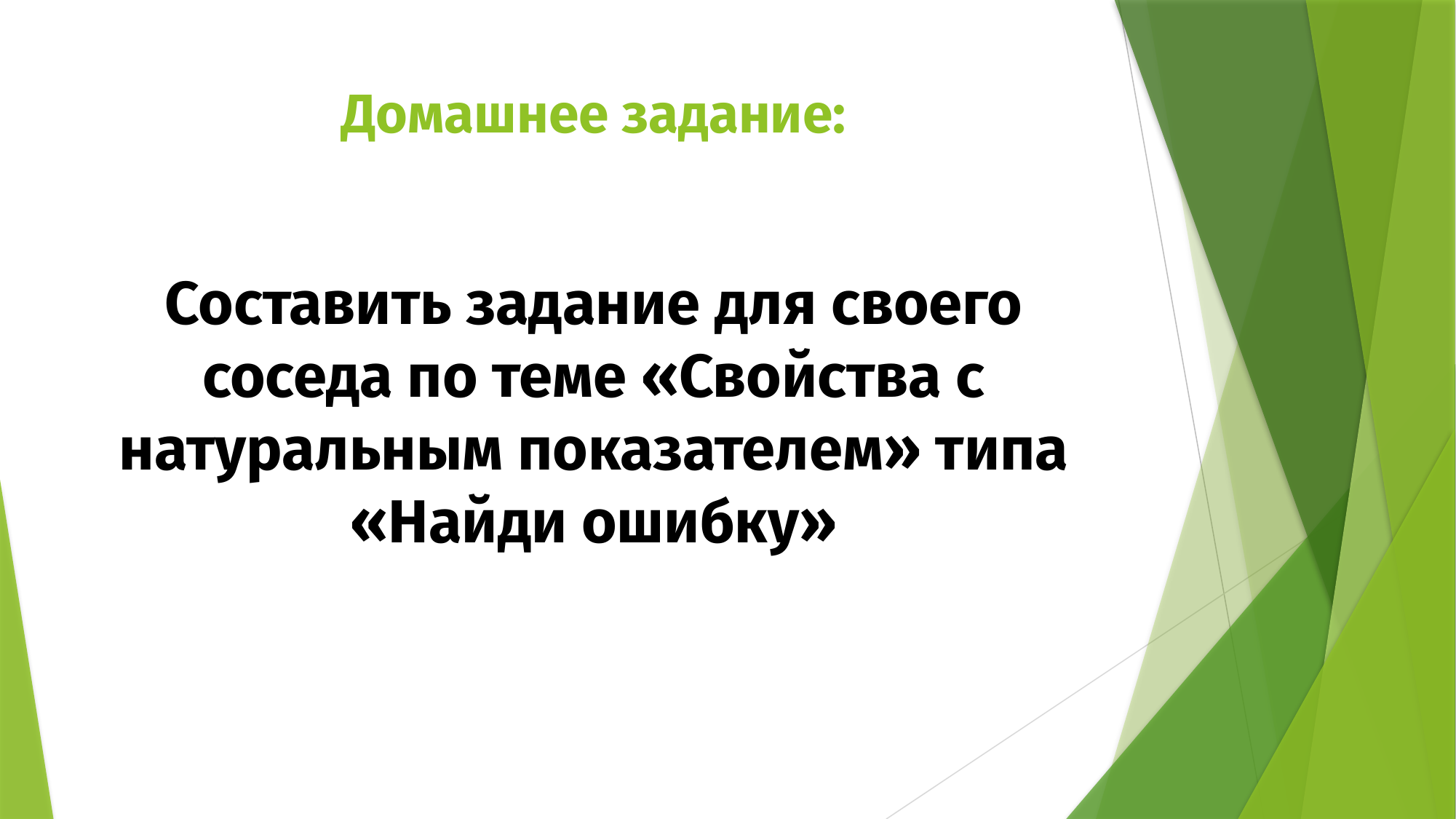

# Домашнее задание:
Составить задание для своего соседа по теме «Свойства с натуральным показателем» типа «Найди ошибку»